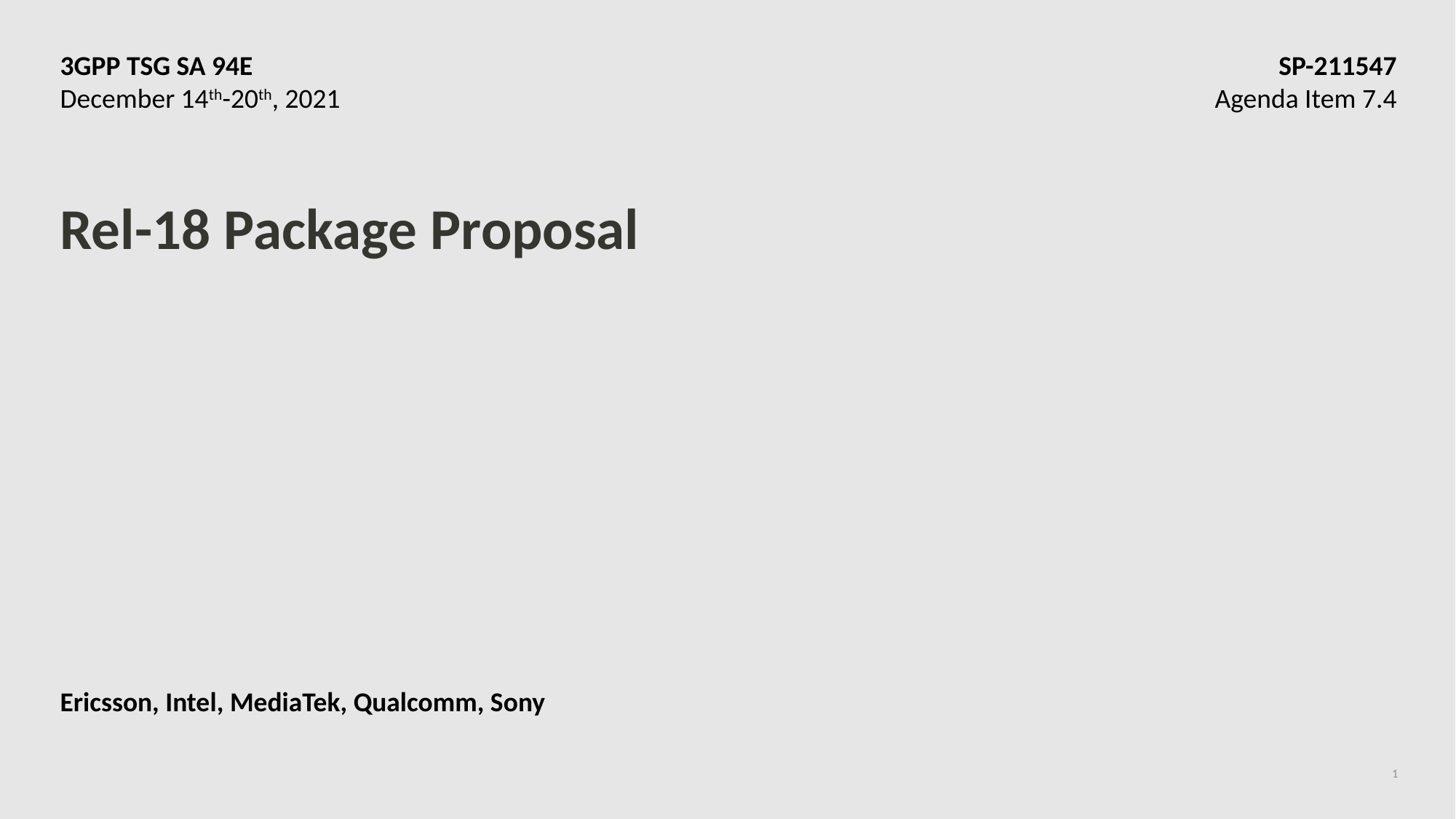

3GPP TSG SA 94E	SP-211547
December 14th-20th, 2021	Agenda Item 7.4
# Rel-18 Package Proposal

Ericsson, Intel, MediaTek, Qualcomm, Sony
1